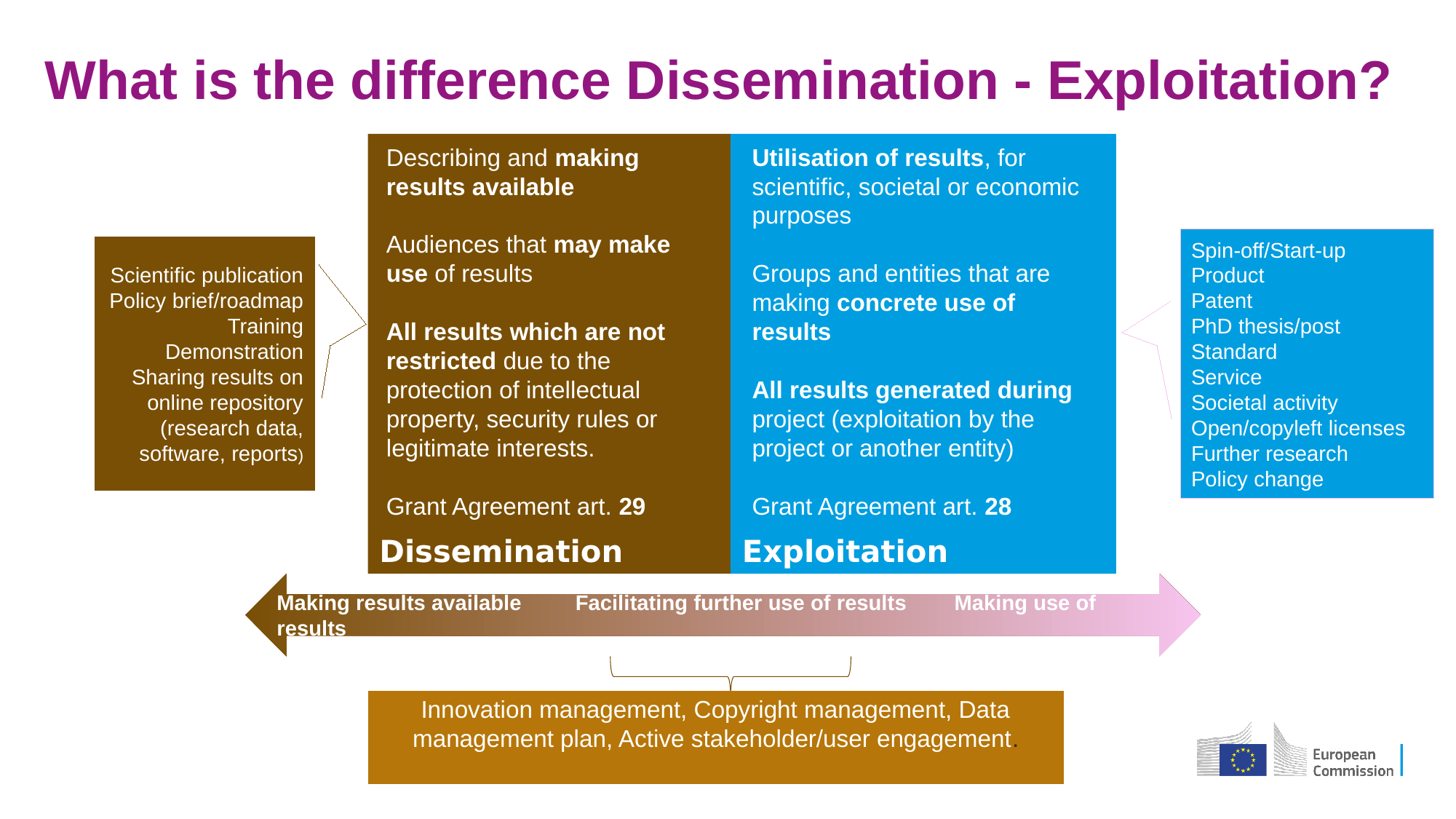

Key definitions
What is the difference Dissemination - Exploitation?
Dissemination
		   		       Exploitation
Describing and making results available

Audiences that may make use of results

All results which are not restricted due to the protection of intellectual property, security rules or legitimate interests.

Grant Agreement art. 29
Utilisation of results, for scientific, societal or economic purposes

Groups and entities that are making concrete use of results

All results generated during project (exploitation by the project or another entity)

Grant Agreement art. 28
Spin-off/Start-up
Product
Patent
PhD thesis/post
Standard
Service
Societal activity
Open/copyleft licenses
Further research
Policy change
Scientific publication
Policy brief/roadmap
Training
Demonstration
Sharing results on online repository (research data, software, reports)

Making results available         Facilitating further use of results        Making use of results
Innovation management, Copyright management, Data management plan, Active stakeholder/user engagement.